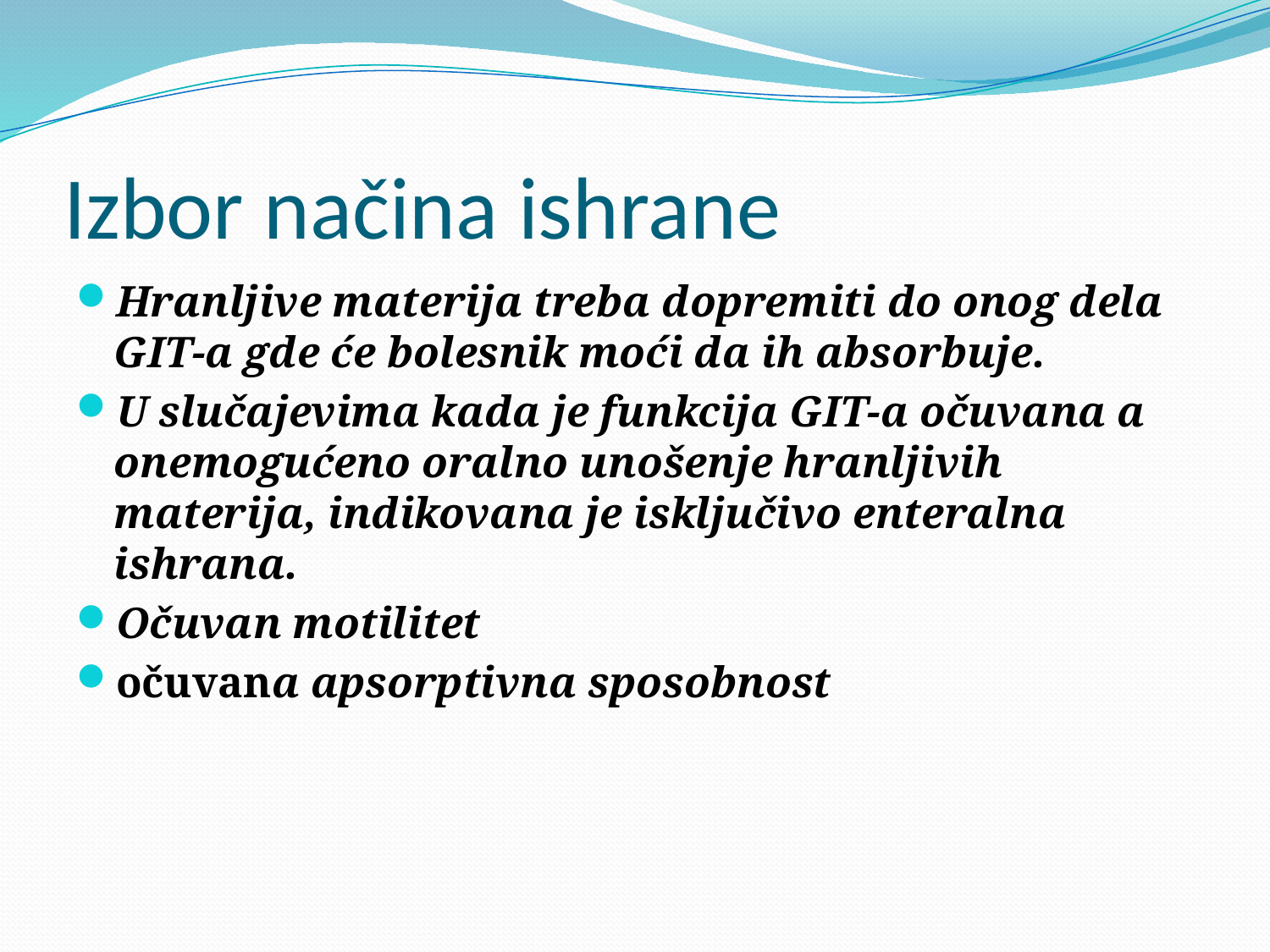

# Izbor načina ishrane
Hranljive materija treba dopremiti do onog dela GIT-a gde će bolesnik moći da ih absorbuje.
U slučajevima kada je funkcija GIT-a očuvana a onemogućeno oralno unošenje hranljivih materija, indikovana je isključivo enteralna ishrana.
Očuvan motilitet
očuvana apsorptivna sposobnost